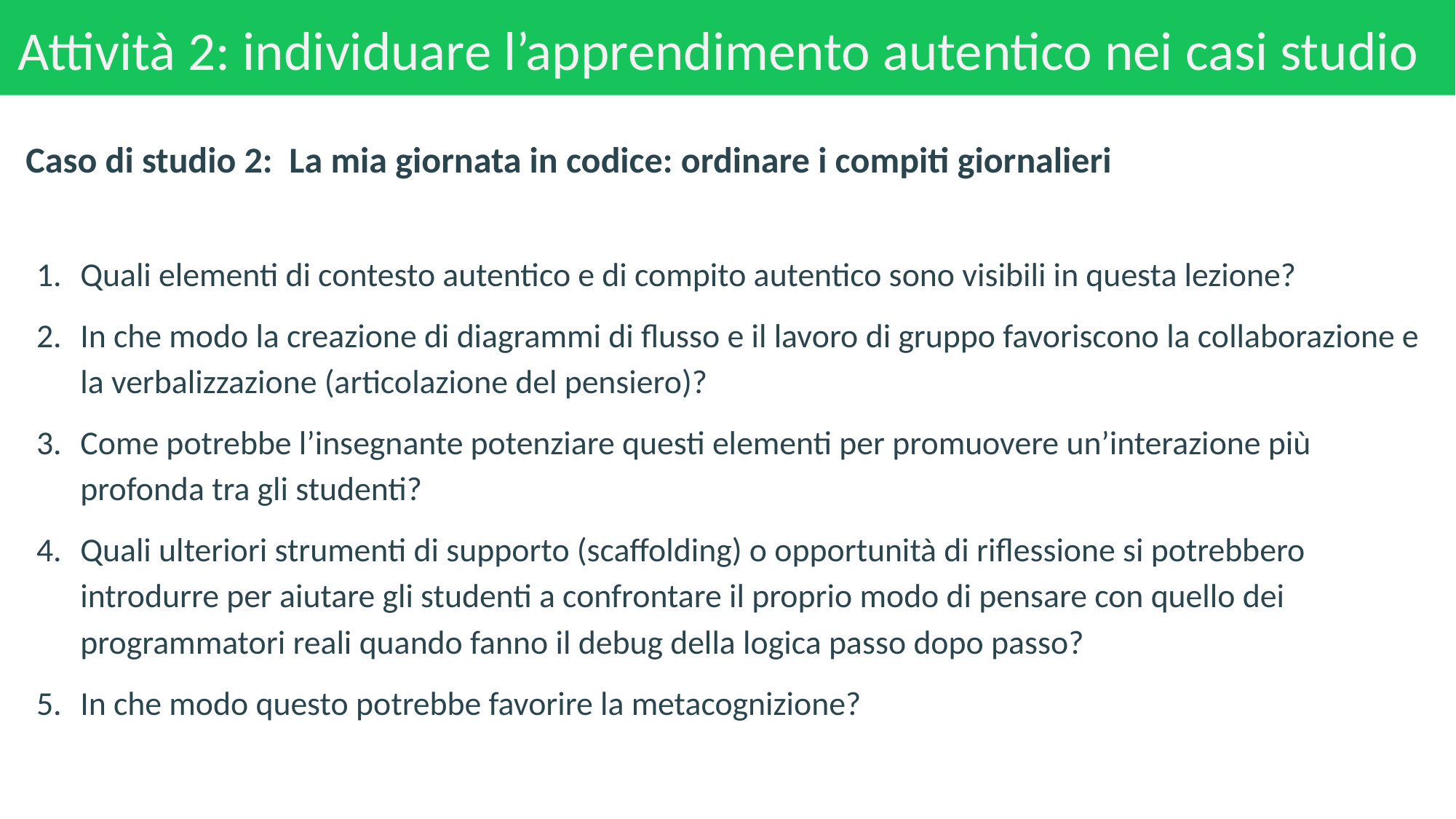

# Attività 2: individuare l’apprendimento autentico nei casi studio
Caso di studio 2:  La mia giornata in codice: ordinare i compiti giornalieri

Quali elementi di contesto autentico e di compito autentico sono visibili in questa lezione?
In che modo la creazione di diagrammi di flusso e il lavoro di gruppo favoriscono la collaborazione e la verbalizzazione (articolazione del pensiero)?
Come potrebbe l’insegnante potenziare questi elementi per promuovere un’interazione più profonda tra gli studenti?
Quali ulteriori strumenti di supporto (scaffolding) o opportunità di riflessione si potrebbero introdurre per aiutare gli studenti a confrontare il proprio modo di pensare con quello dei programmatori reali quando fanno il debug della logica passo dopo passo?
In che modo questo potrebbe favorire la metacognizione?